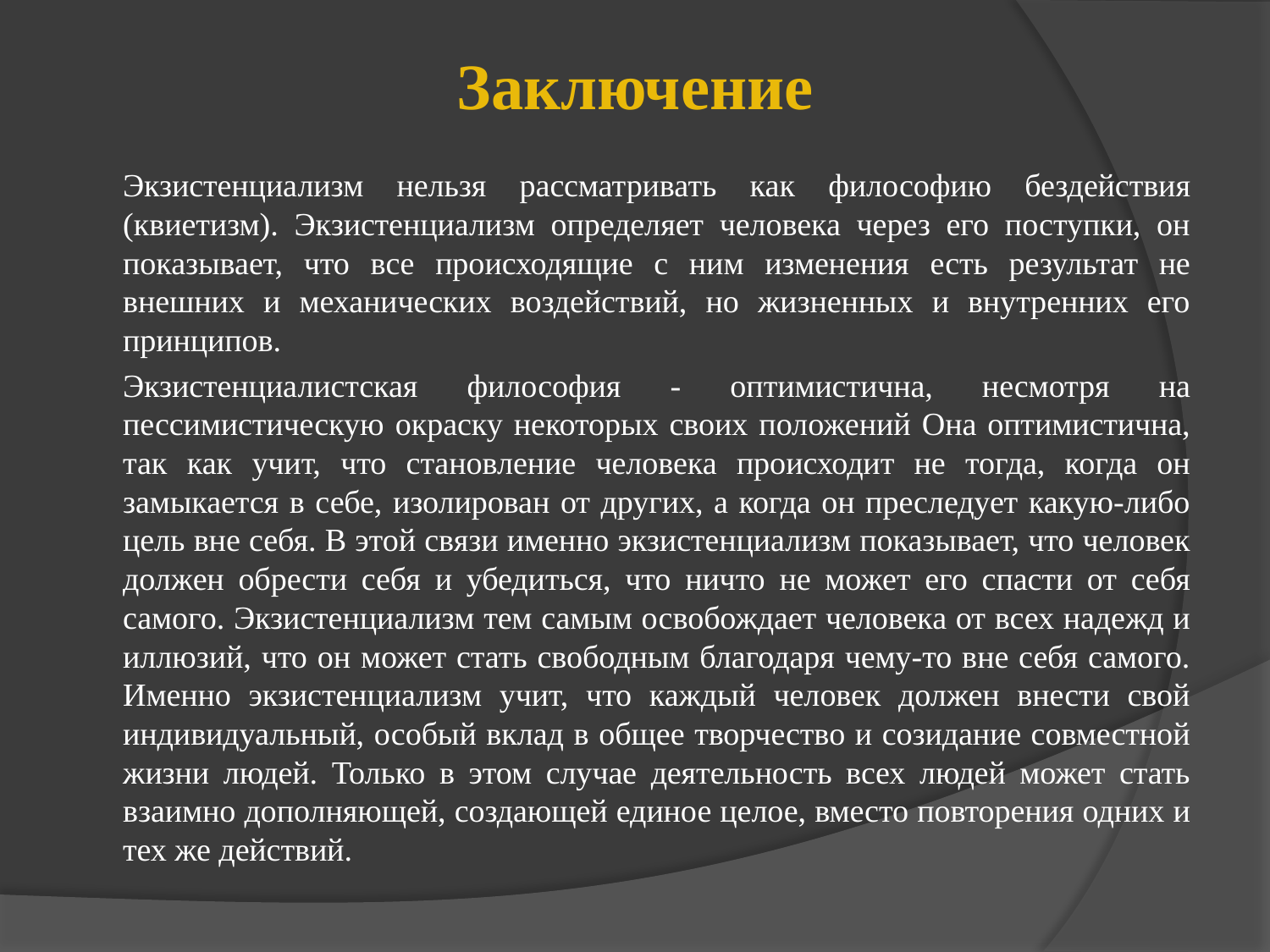

# Заключение
		Экзистенциализм нельзя рассматривать как философию бездействия (квиетизм). Экзистенциализм определяет человека через его поступки, он показывает, что все происходящие с ним изменения есть результат не внешних и механических воздействий, но жизненных и внутренних его принципов.
		Экзистенциалистская философия - оптимистична, несмотря на пессимистическую окраску некоторых своих положений Она оптимистична, так как учит, что становление человека происходит не тогда, когда он замыкается в себе, изолирован от других, а когда он преследует какую-либо цель вне себя. В этой связи именно экзистенциализм показывает, что человек должен обрести себя и убедиться, что ничто не может его спасти от себя самого. Экзистенциализм тем самым освобождает человека от всех надежд и иллюзий, что он может стать свободным благодаря чему-то вне себя самого. Именно экзистенциализм учит, что каждый человек должен внести свой индивидуальный, особый вклад в общее творчество и созидание совместной жизни людей. Только в этом случае деятельность всех людей может стать взаимно дополняющей, создающей единое целое, вместо повторения одних и тех же действий.